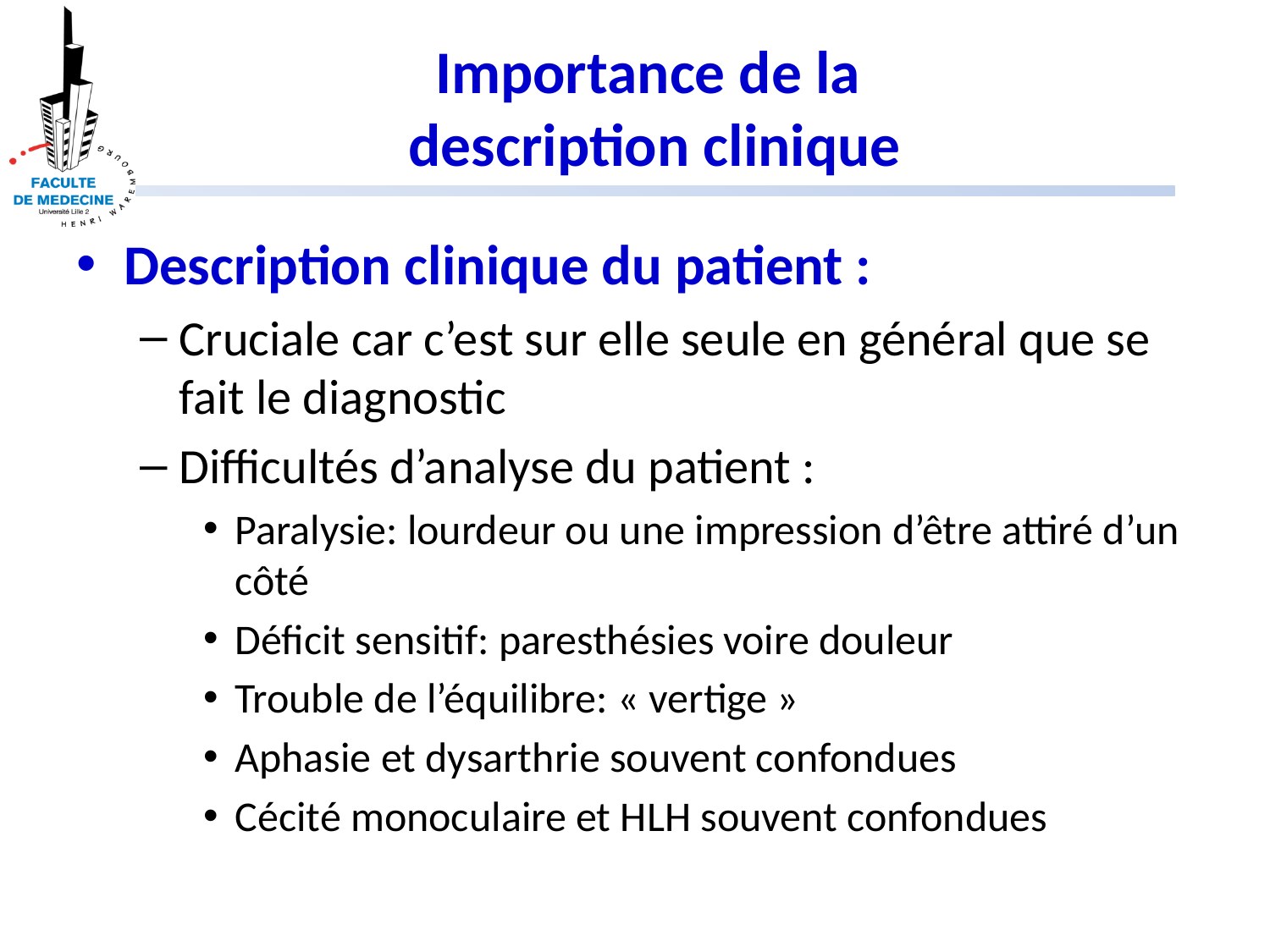

# Importance de la description clinique
Description clinique du patient :
Cruciale car c’est sur elle seule en général que se fait le diagnostic
Difficultés d’analyse du patient :
Paralysie: lourdeur ou une impression d’être attiré d’un côté
Déficit sensitif: paresthésies voire douleur
Trouble de l’équilibre: « vertige »
Aphasie et dysarthrie souvent confondues
Cécité monoculaire et HLH souvent confondues